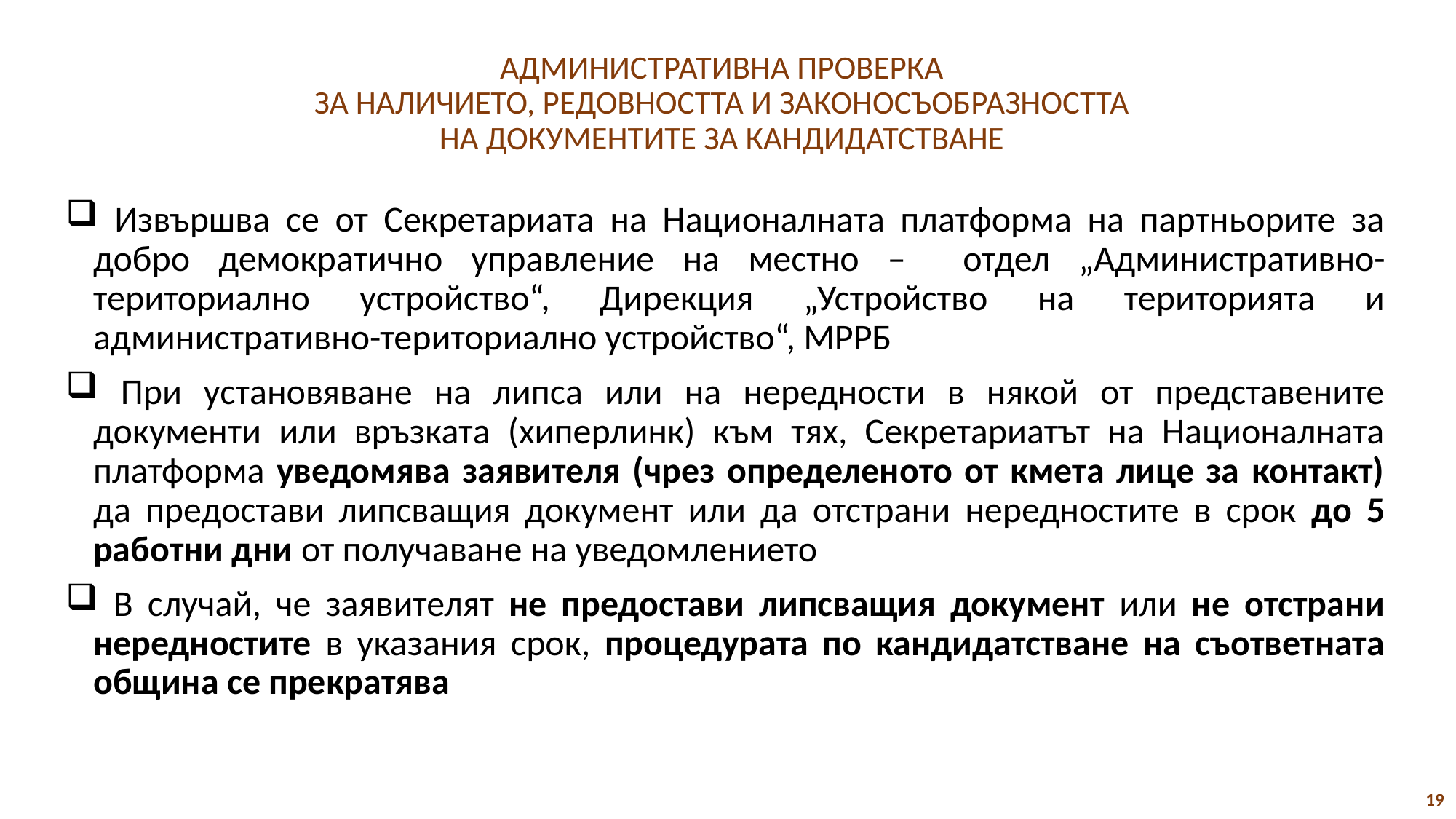

# АДМИНИСТРАТИВНА ПРОВЕРКА ЗА НАЛИЧИЕТО, РЕДОВНОСТТА И ЗАКОНОСЪОБРАЗНОСТТА НА ДОКУМЕНТИТЕ ЗА КАНДИДАТСТВАНЕ
 Извършва се от Секретариата на Националната платформа на партньорите за добро демократично управление на местно –  отдел „Административно-териториално устройство“, Дирекция „Устройство на територията и административно-териториално устройство“, МРРБ
 При установяване на липса или на нередности в някой от представените документи или връзката (хиперлинк) към тях, Секретариатът на Националната платформа уведомява заявителя (чрез определеното от кмета лице за контакт) да предостави липсващия документ или да отстрани нередностите в срок до 5 работни дни от получаване на уведомлението
 В случай, че заявителят не предостави липсващия документ или не отстрани нередностите в указания срок, процедурата по кандидатстване на съответната община се прекратява
19